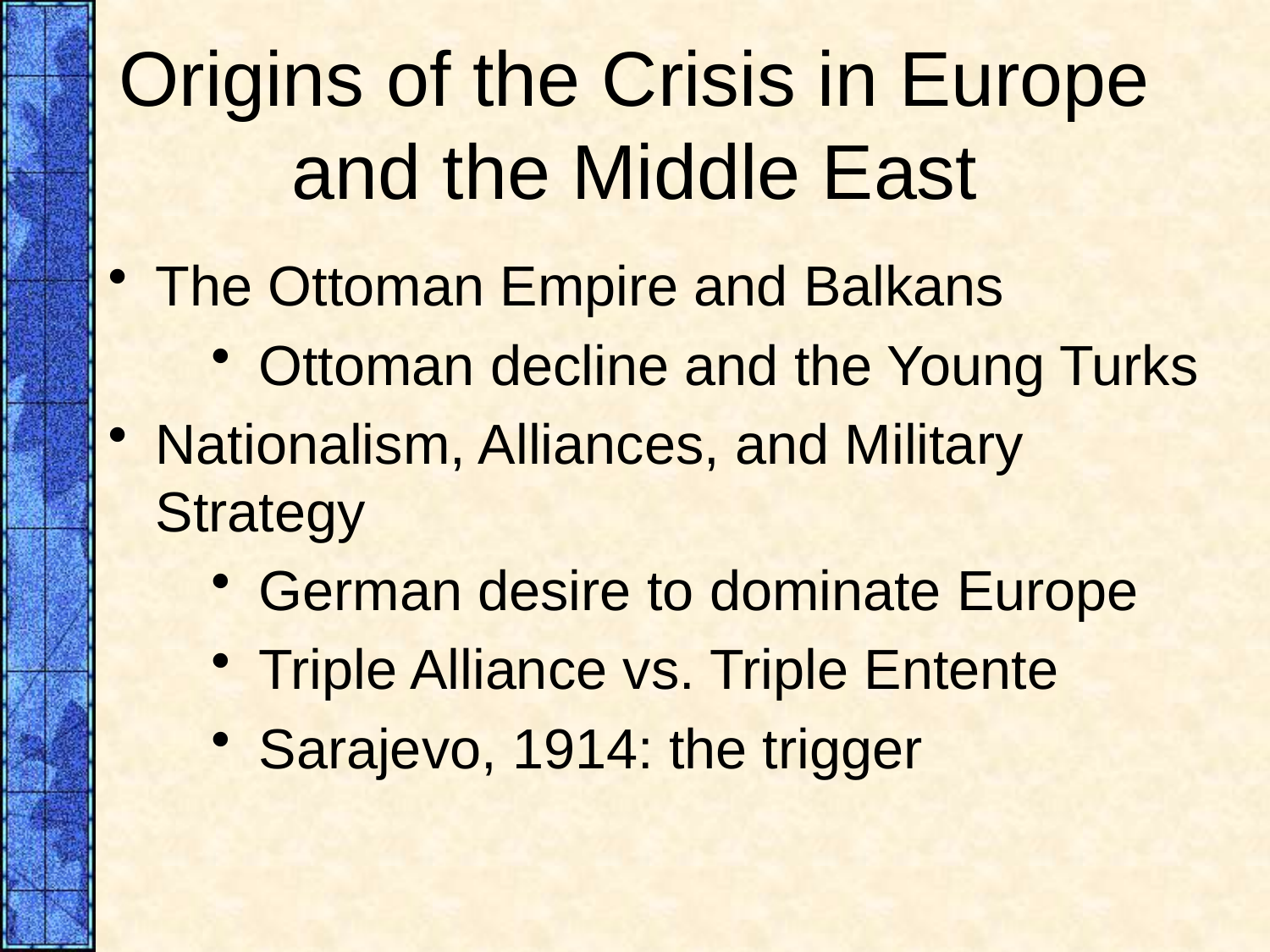

# Origins of the Crisis in Europe and the Middle East
The Ottoman Empire and Balkans
Ottoman decline and the Young Turks
Nationalism, Alliances, and Military Strategy
German desire to dominate Europe
Triple Alliance vs. Triple Entente
Sarajevo, 1914: the trigger